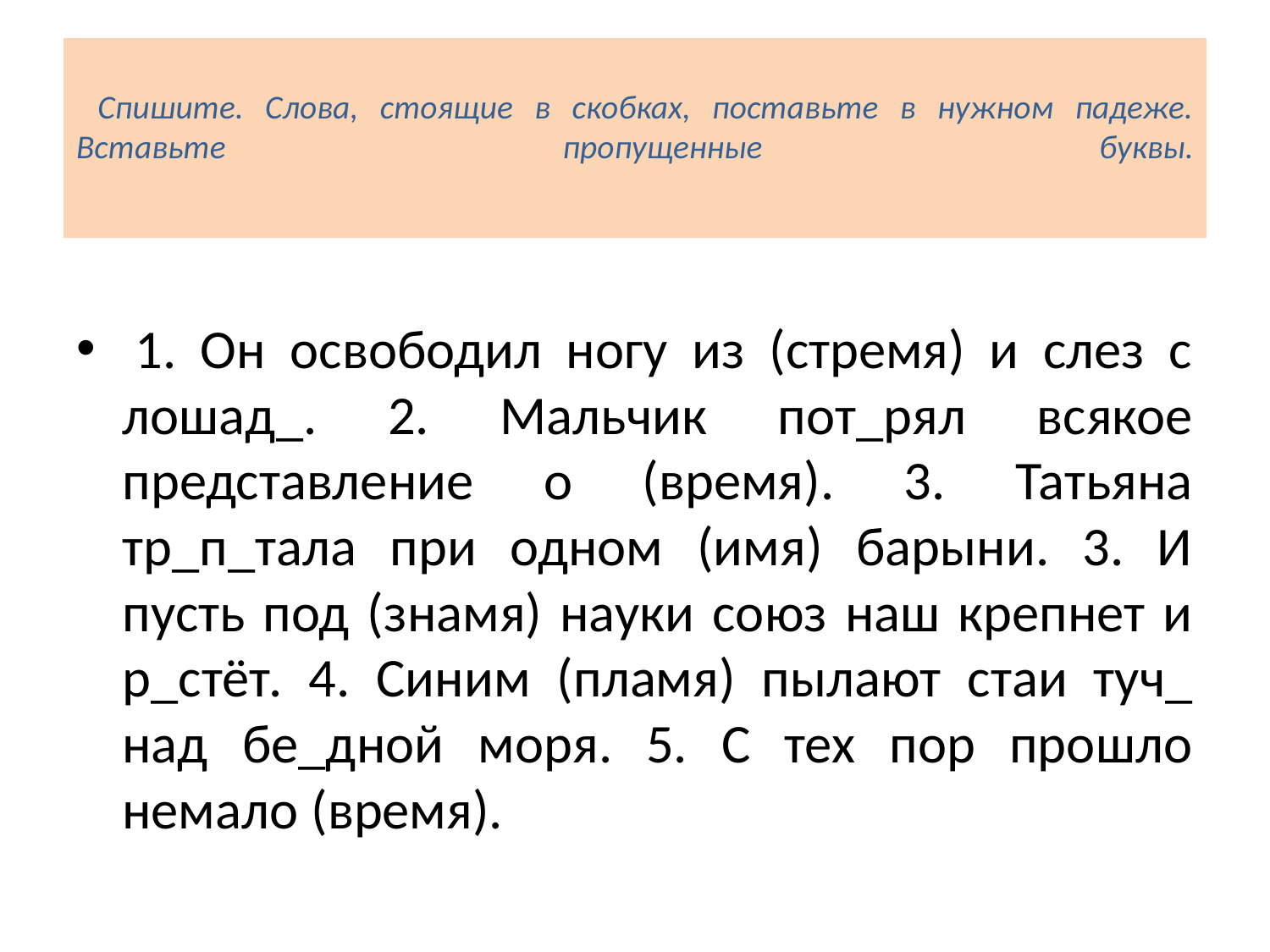

# Спишите. Слова, стоящие в скобках, поставьте в нужном падеже. Вставьте пропущенные буквы.
 1. Он освободил ногу из (стремя) и слез с лошад_. 2. Мальчик пот_рял всякое представление о (время). 3. Татьяна тр_п_тала при одном (имя) барыни. 3. И пусть под (знамя) науки союз наш крепнет и р_стёт. 4. Синим (пламя) пылают стаи туч_ над бе_дной моря. 5. С тех пор прошло немало (время).